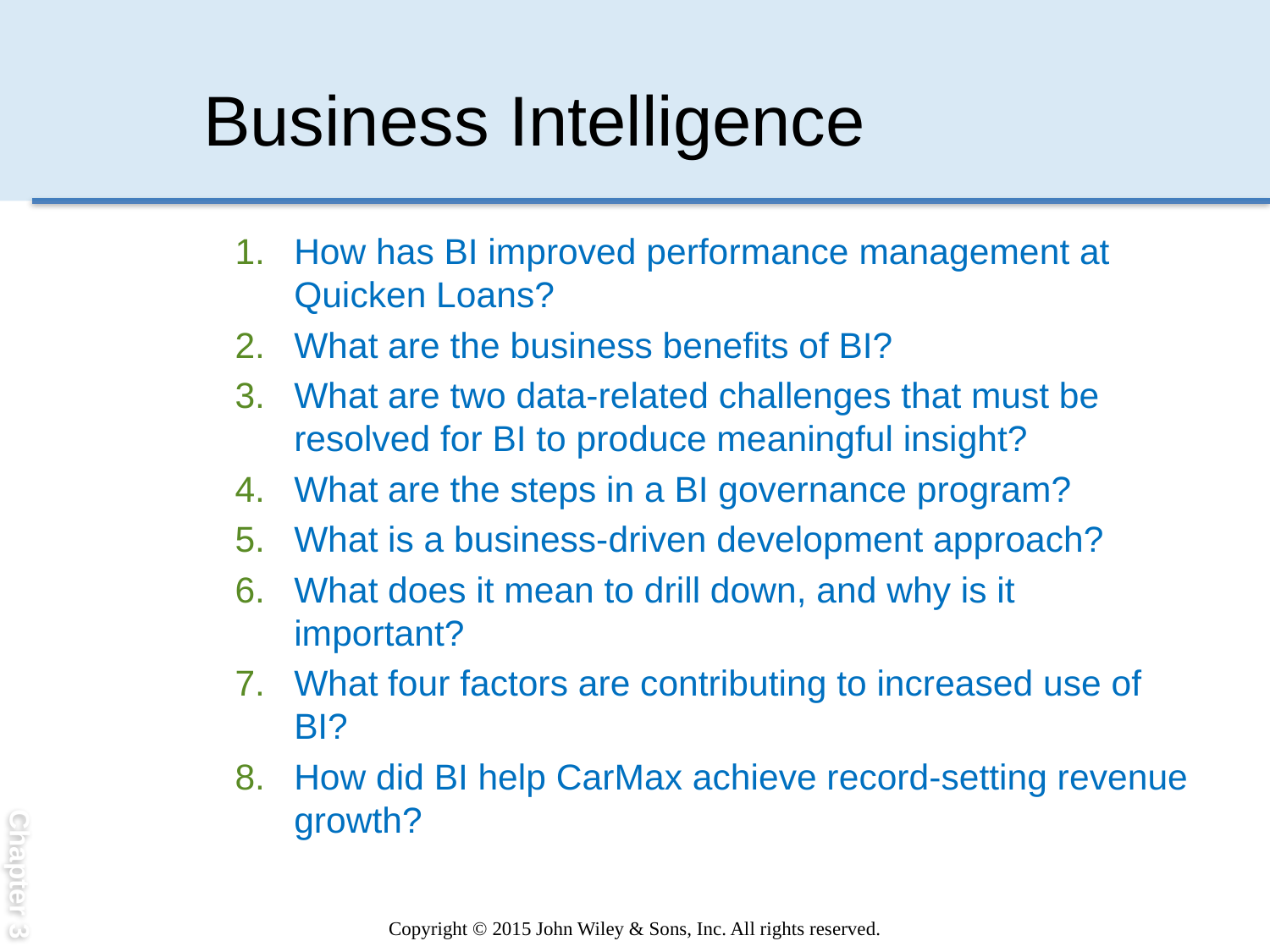

Chapter 3
# Business Intelligence
How has BI improved performance management at Quicken Loans?
What are the business benefits of BI?
What are two data-related challenges that must be resolved for BI to produce meaningful insight?
What are the steps in a BI governance program?
What is a business-driven development approach?
What does it mean to drill down, and why is it important?
What four factors are contributing to increased use of BI?
How did BI help CarMax achieve record-setting revenue growth?